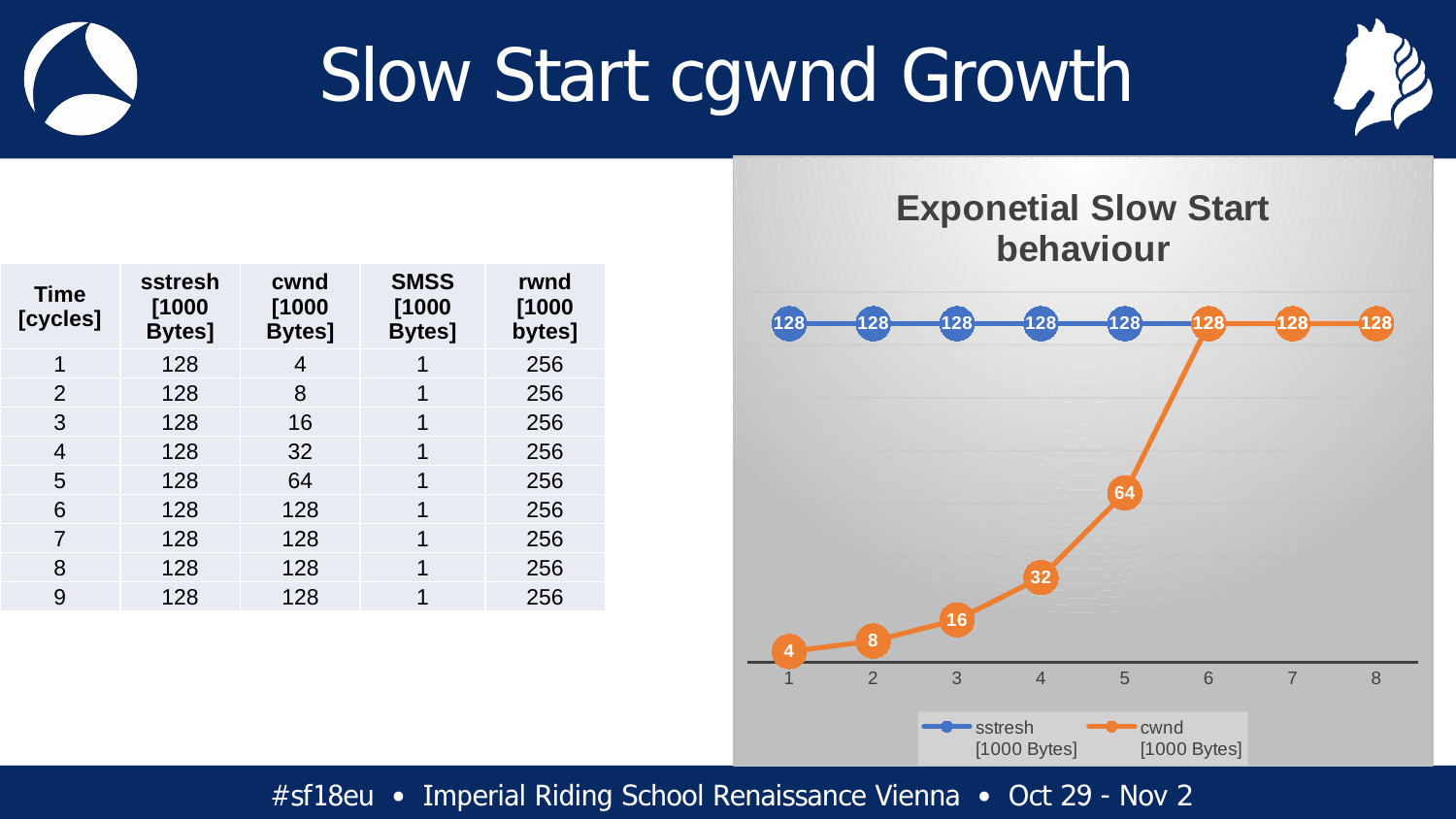

# Slow Start cgwnd Growth

### Chart: Exponetial Slow Start behaviour

| Category | sstresh
[1000 Bytes] | cwnd
[1000 Bytes] |
|---|---|---|
| 1 | 128.0 | 4.0 |
| 2 | 128.0 | 8.0 |
| 3 | 128.0 | 16.0 |
| 4 | 128.0 | 32.0 |
| 5 | 128.0 | 64.0 |
| 6 | 128.0 | 128.0 |
| 7 | 128.0 | 128.0 |
| 8 | 128.0 | 128.0 |
| Time [cycles] | sstresh [1000 Bytes] | cwnd [1000 Bytes] | SMSS [1000 Bytes] | rwnd [1000 bytes] |
| --- | --- | --- | --- | --- |
| 1 | 128 | 4 | 1 | 256 |
| 2 | 128 | 8 | 1 | 256 |
| 3 | 128 | 16 | 1 | 256 |
| 4 | 128 | 32 | 1 | 256 |
| 5 | 128 | 64 | 1 | 256 |
| 6 | 128 | 128 | 1 | 256 |
| 7 | 128 | 128 | 1 | 256 |
| 8 | 128 | 128 | 1 | 256 |
| 9 | 128 | 128 | 1 | 256 |